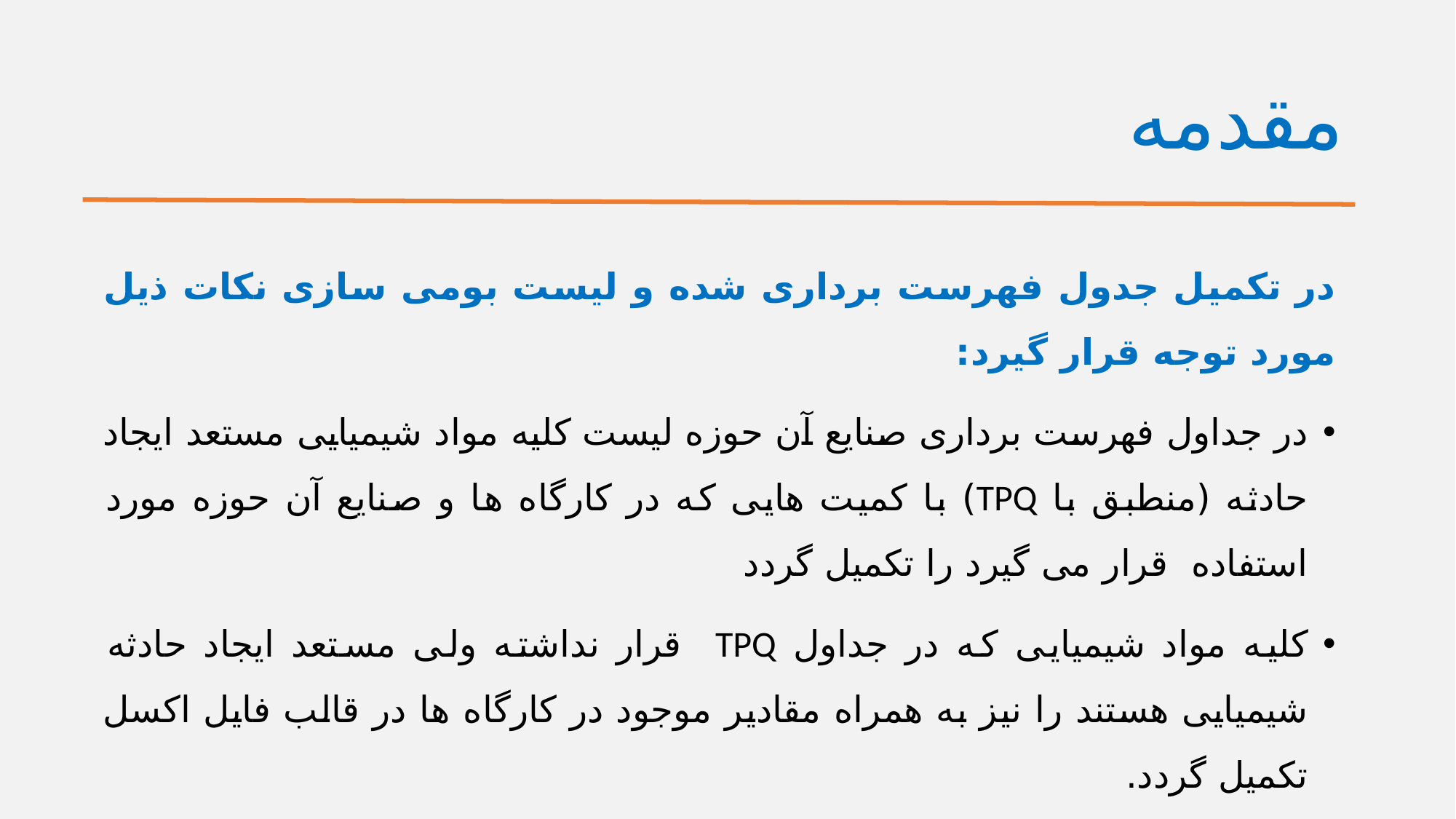

# مقدمه
در تکمیل جدول فهرست برداری شده و لیست بومی سازی نکات ذیل مورد توجه قرار گیرد:
در جداول فهرست برداری صنایع آن حوزه لیست کلیه مواد شیمیایی مستعد ایجاد حادثه (منطبق با TPQ) با کمیت هایی که در کارگاه ها و صنایع آن حوزه مورد استفاده  قرار می گیرد را تکمیل گردد
کلیه مواد شیمیایی که در جداول TPQ  قرار نداشته ولی مستعد ایجاد حادثه شیمیایی هستند را نیز به همراه مقادیر موجود در کارگاه ها در قالب فایل اکسل تکمیل گردد.